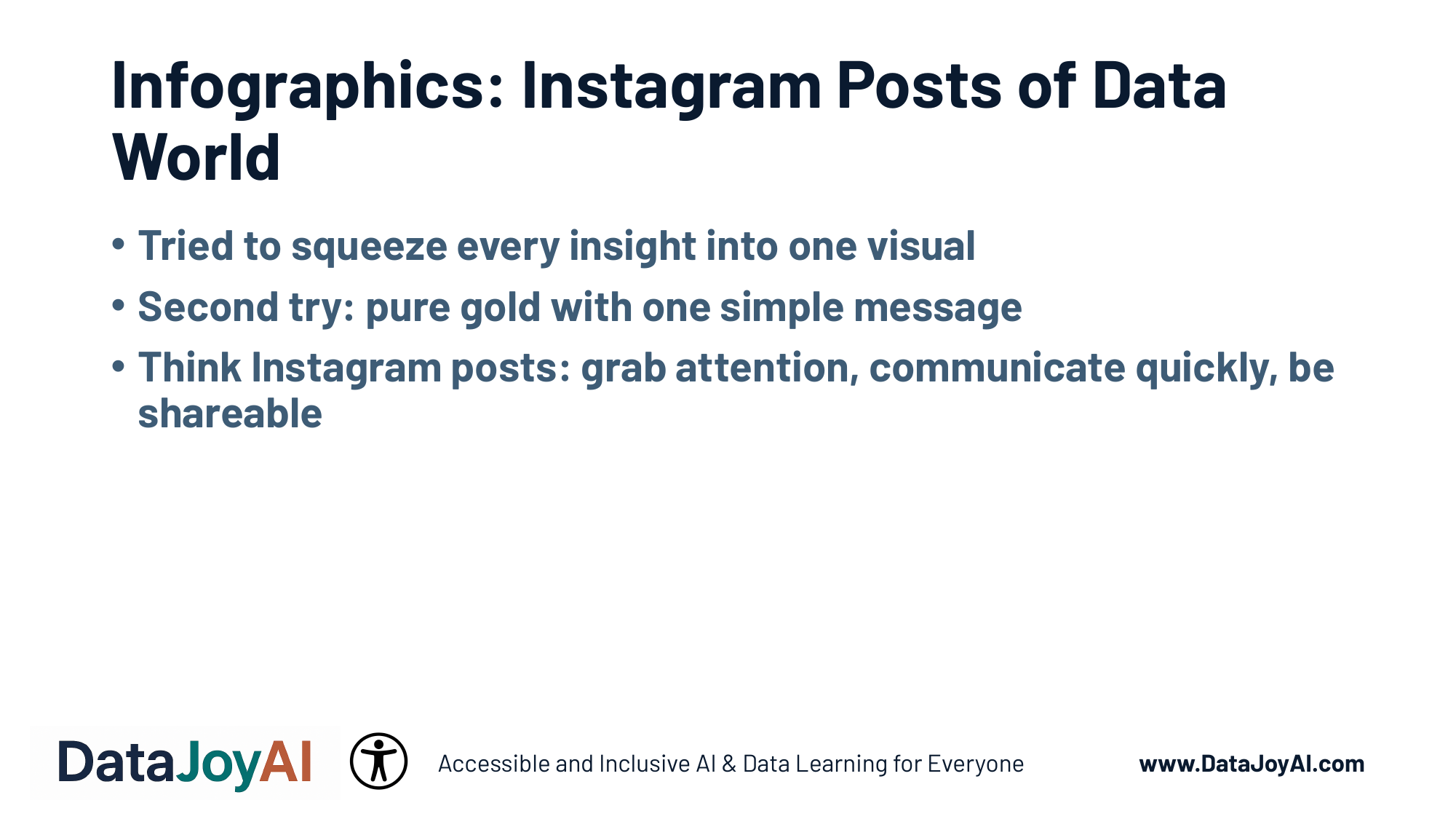

# Infographics: Instagram Posts of Data World
Tried to squeeze every insight into one visual
Second try: pure gold with one simple message
Think Instagram posts: grab attention, communicate quickly, be shareable